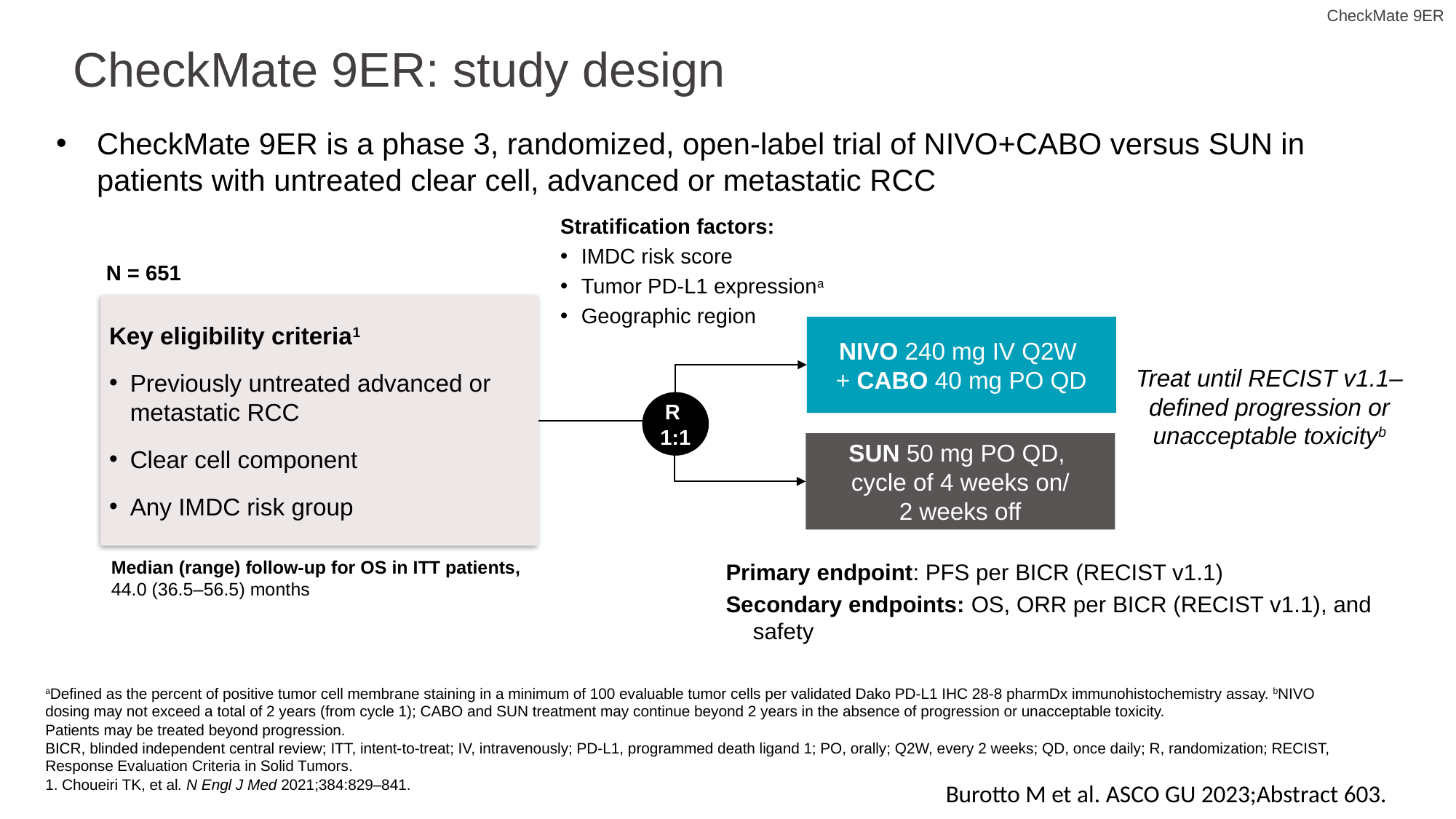

# CheckMate 9ER: study design
CheckMate 9ER is a phase 3, randomized, open-label trial of NIVO+CABO versus SUN in patients with untreated clear cell, advanced or metastatic RCC
Stratification factors:
IMDC risk score
Tumor PD-L1 expressiona
Geographic region
N = 651
Key eligibility criteria1
Previously untreated advanced or metastatic RCC
Clear cell component
Any IMDC risk group
NIVO 240 mg IV Q2W
+ CABO 40 mg PO QD
Treat until RECIST v1.1–defined progression or unacceptable toxicityb
R
1:1
SUN 50 mg PO QD,
cycle of 4 weeks on/
2 weeks off
Median (range) follow-up for OS in ITT patients, 44.0 (36.5–56.5) months
Primary endpoint: PFS per BICR (RECIST v1.1)
Secondary endpoints: OS, ORR per BICR (RECIST v1.1), and safety
aDefined as the percent of positive tumor cell membrane staining in a minimum of 100 evaluable tumor cells per validated Dako PD-L1 IHC 28-8 pharmDx immunohistochemistry assay. bNIVO dosing may not exceed a total of 2 years (from cycle 1); CABO and SUN treatment may continue beyond 2 years in the absence of progression or unacceptable toxicity.
Patients may be treated beyond progression.
BICR, blinded independent central review; ITT, intent-to-treat; IV, intravenously; PD-L1, programmed death ligand 1; PO, orally; Q2W, every 2 weeks; QD, once daily; R, randomization; RECIST, Response Evaluation Criteria in Solid Tumors.
1. Choueiri TK, et al. N Engl J Med 2021;384:829–841.
Burotto M et al. ASCO GU 2023;Abstract 603.